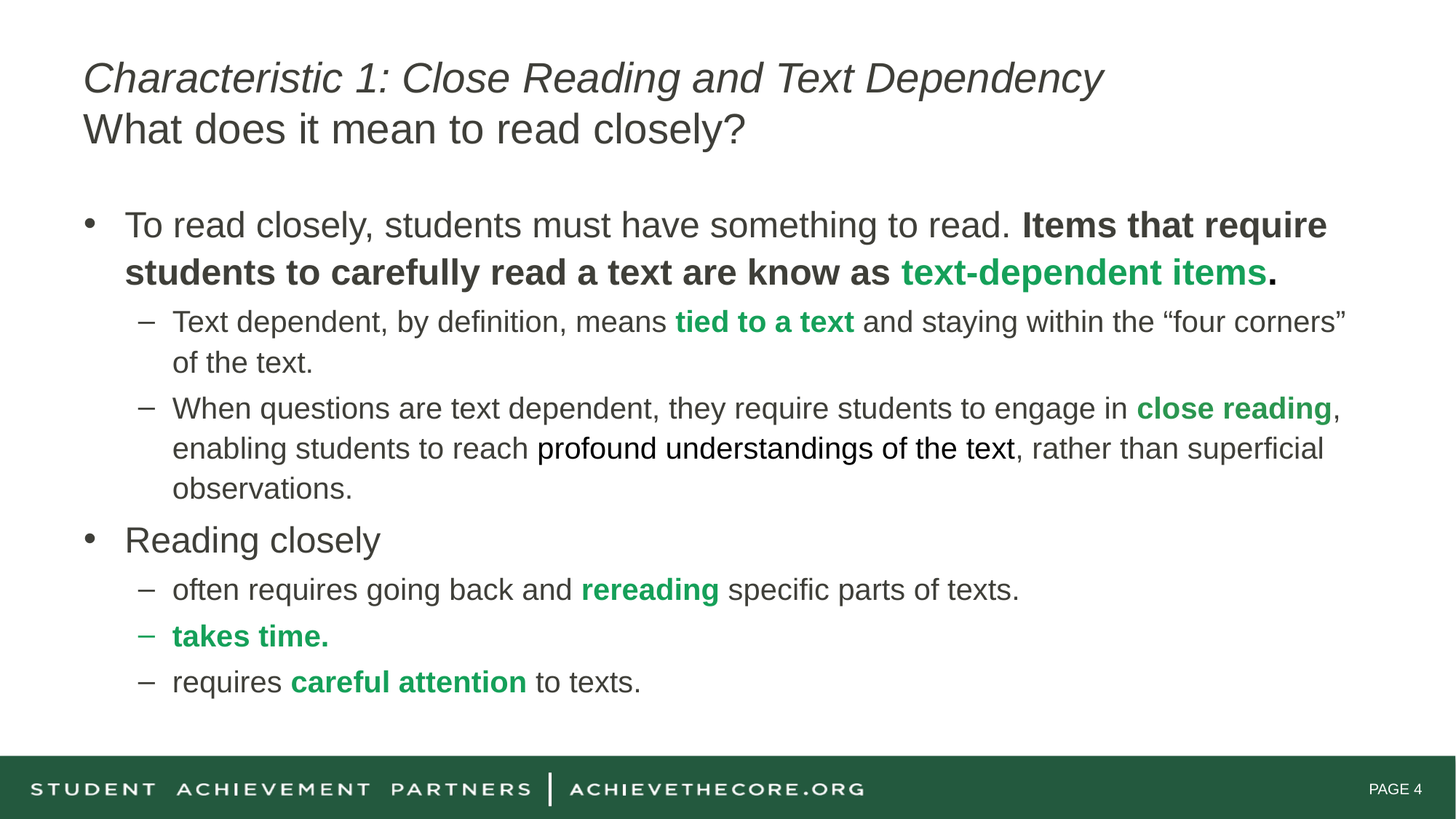

# Characteristic 1: Close Reading and Text Dependency What does it mean to read closely?
To read closely, students must have something to read. Items that require students to carefully read a text are know as text-dependent items.
Text dependent, by definition, means tied to a text and staying within the “four corners” of the text.
When questions are text dependent, they require students to engage in close reading, enabling students to reach profound understandings of the text, rather than superficial observations.
Reading closely
often requires going back and rereading specific parts of texts.
takes time.
requires careful attention to texts.